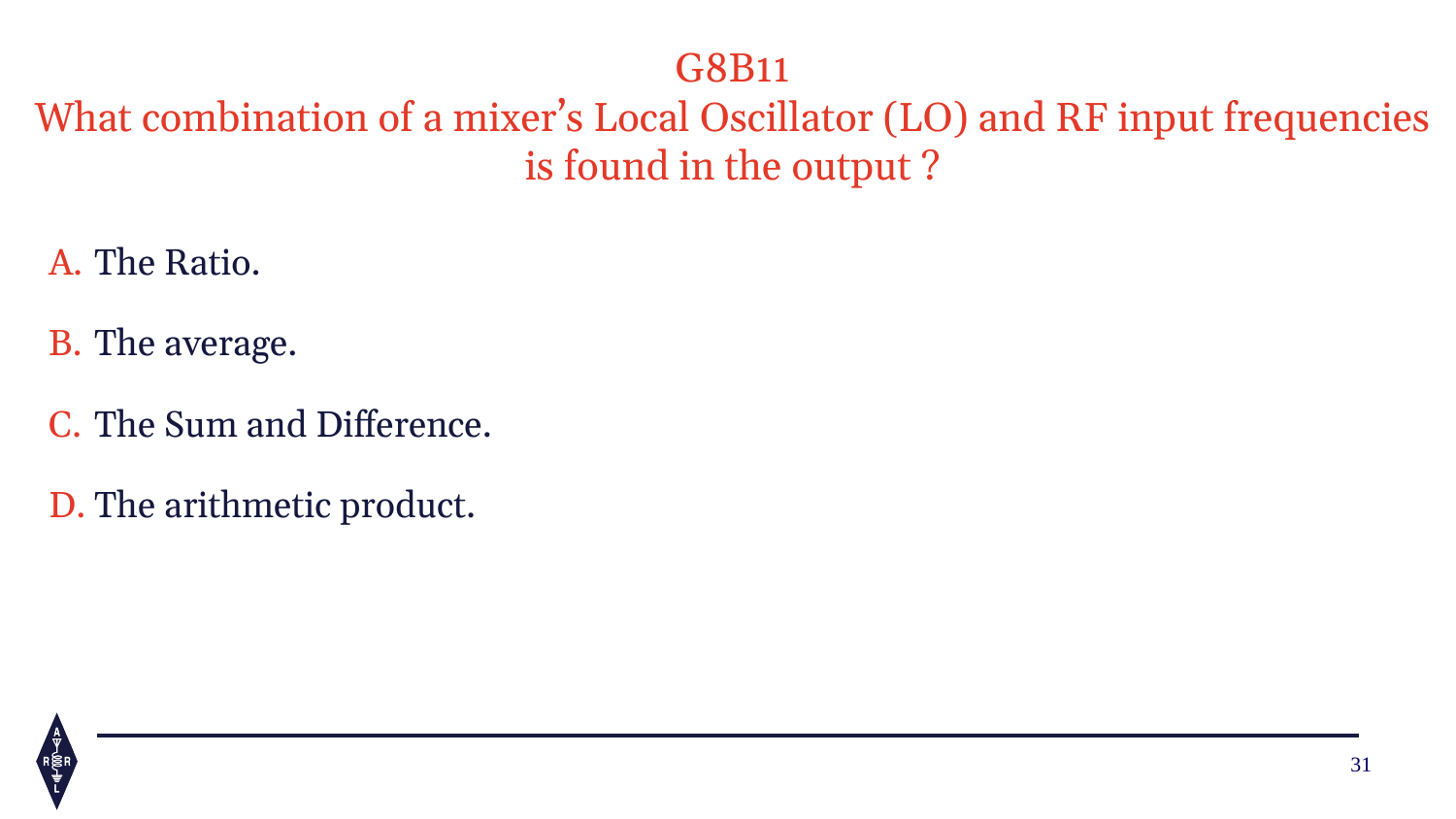

G8B11
What combination of a mixer’s Local Oscillator (LO) and RF input frequencies is found in the output ?
The Ratio.
The average.
The Sum and Difference.
The arithmetic product.
31